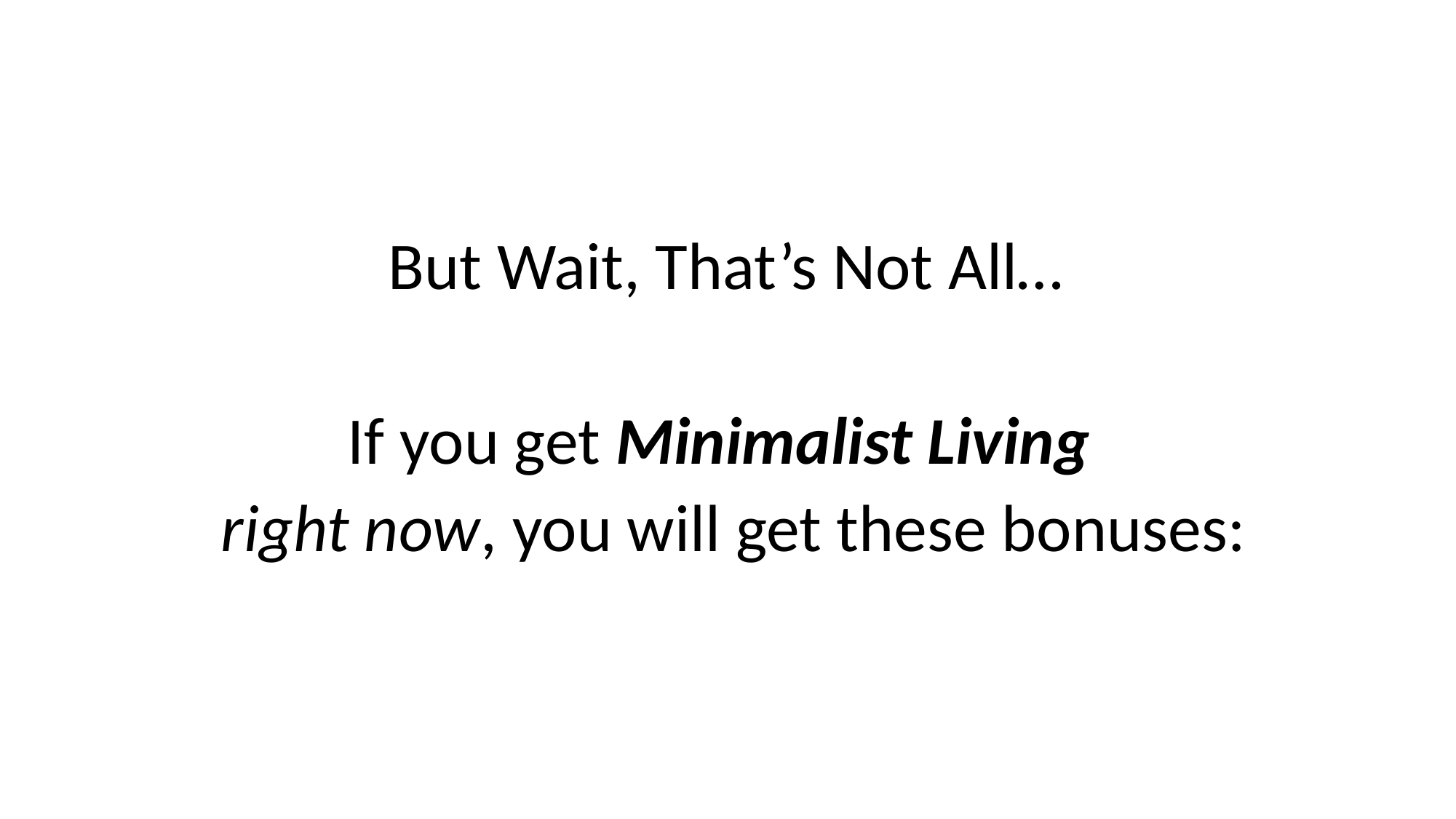

But Wait, That’s Not All…

If you get Minimalist Living
 right now, you will get these bonuses: